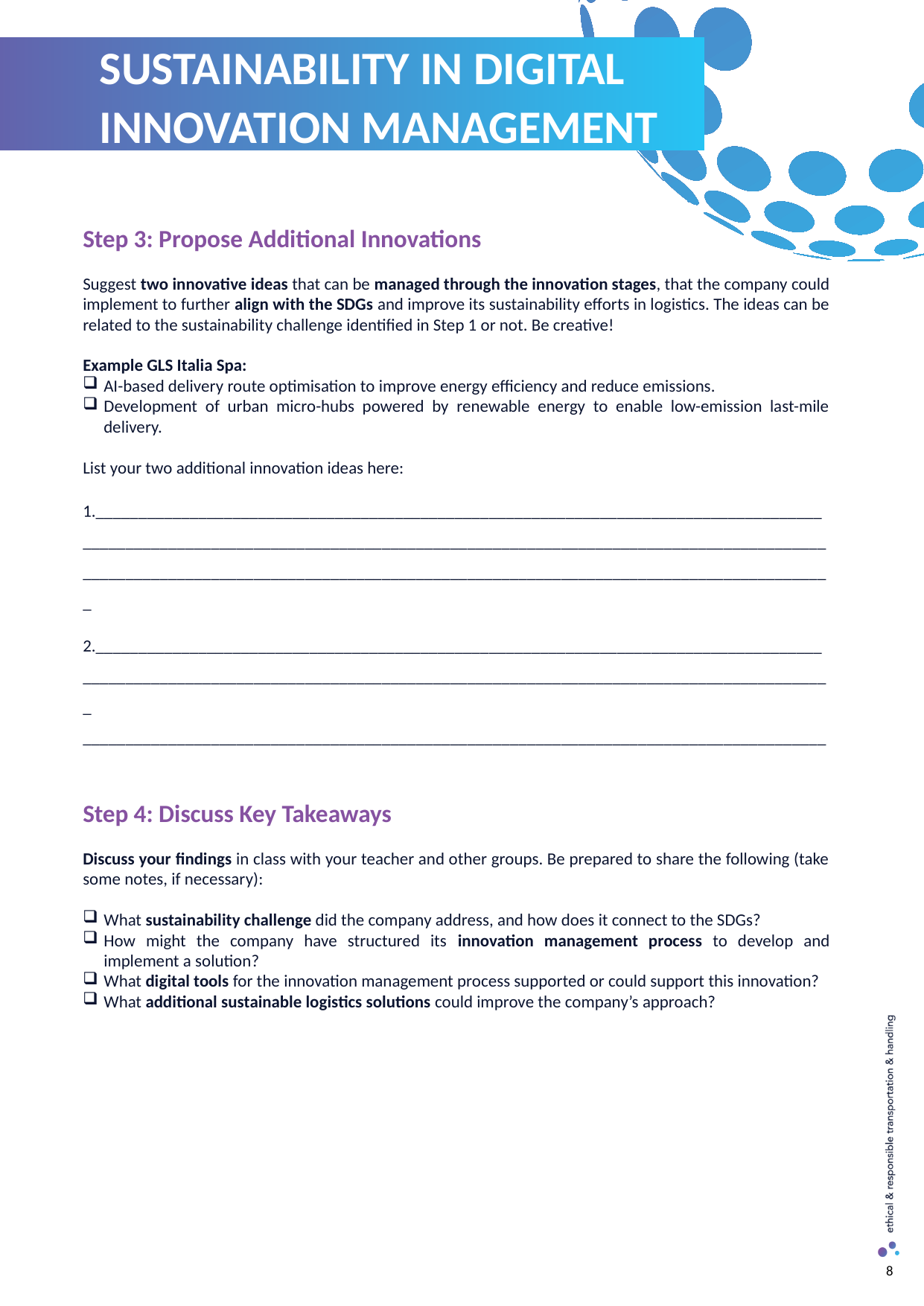

SUSTAINABILITY IN DIGITAL INNOVATION MANAGEMENT
Step 3: Propose Additional Innovations

Suggest two innovative ideas that can be managed through the innovation stages, that the company could implement to further align with the SDGs and improve its sustainability efforts in logistics. The ideas can be related to the sustainability challenge identified in Step 1 or not. Be creative!

Example GLS Italia Spa:
AI-based delivery route optimisation to improve energy efficiency and reduce emissions.
Development of urban micro-hubs powered by renewable energy to enable low-emission last-mile delivery.

List your two additional innovation ideas here:
1.____________________________________________________________________________________________________________________________________________________________________________________________________________________________________________________________________
2._____________________________________________________________________________________________________________________________________________________________________________
_______________________________________________________________________________________

Step 4: Discuss Key Takeaways

Discuss your findings in class with your teacher and other groups. Be prepared to share the following (take some notes, if necessary):

What sustainability challenge did the company address, and how does it connect to the SDGs?
How might the company have structured its innovation management process to develop and implement a solution?
What digital tools for the innovation management process supported or could support this innovation?
What additional sustainable logistics solutions could improve the company’s approach?
8